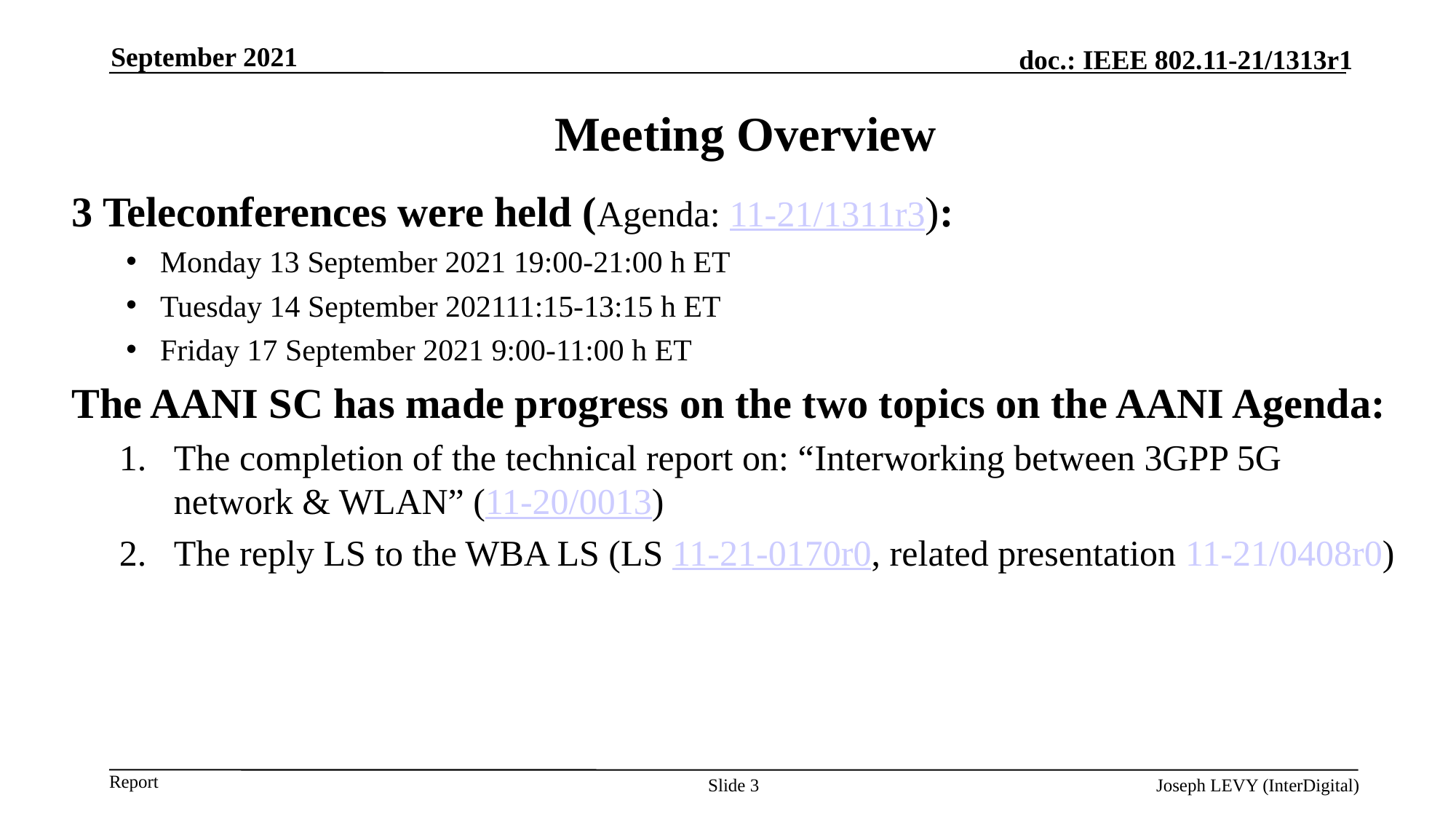

September 2021
Abstract
Meeting Overview
3 Teleconferences were held (Agenda: 11-21/1311r3):
Monday 13 September 2021 19:00-21:00 h ET
Tuesday 14 September 202111:15-13:15 h ET
Friday 17 September 2021 9:00-11:00 h ET
The AANI SC has made progress on the two topics on the AANI Agenda:
The completion of the technical report on: “Interworking between 3GPP 5G network & WLAN” (11-20/0013)
The reply LS to the WBA LS (LS 11-21-0170r0, related presentation 11-21/0408r0)
This Document is the closing report for AANI SC,
November 2016 Meeting in San Antonio, TX
Slide 3
Joseph LEVY (InterDigital)